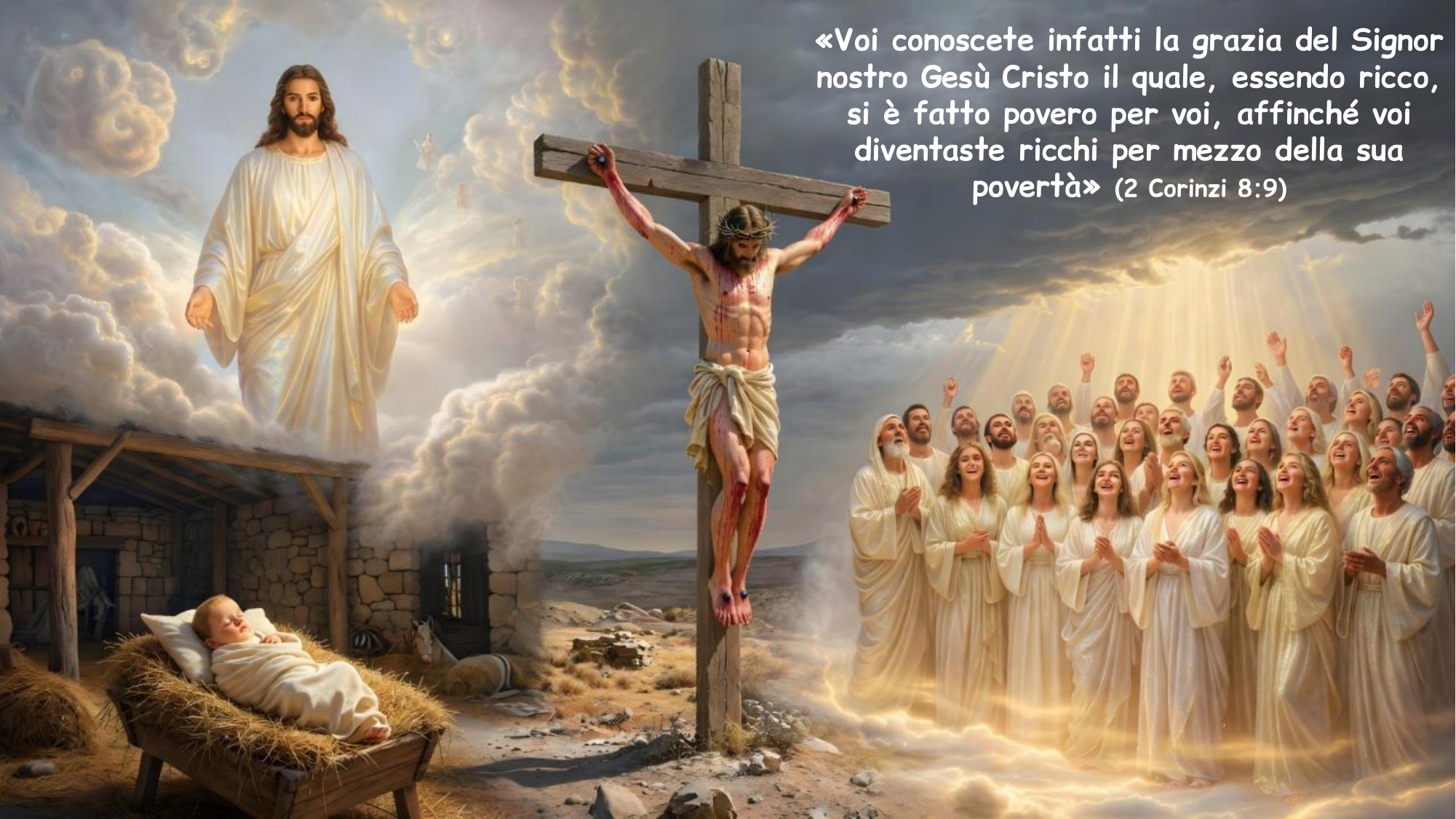

«Voi conoscete infatti la grazia del Signor nostro Gesù Cristo il quale, essendo ricco, si è fatto povero per voi, affinché voi diventaste ricchi per mezzo della sua povertà» (2 Corinzi 8:9)